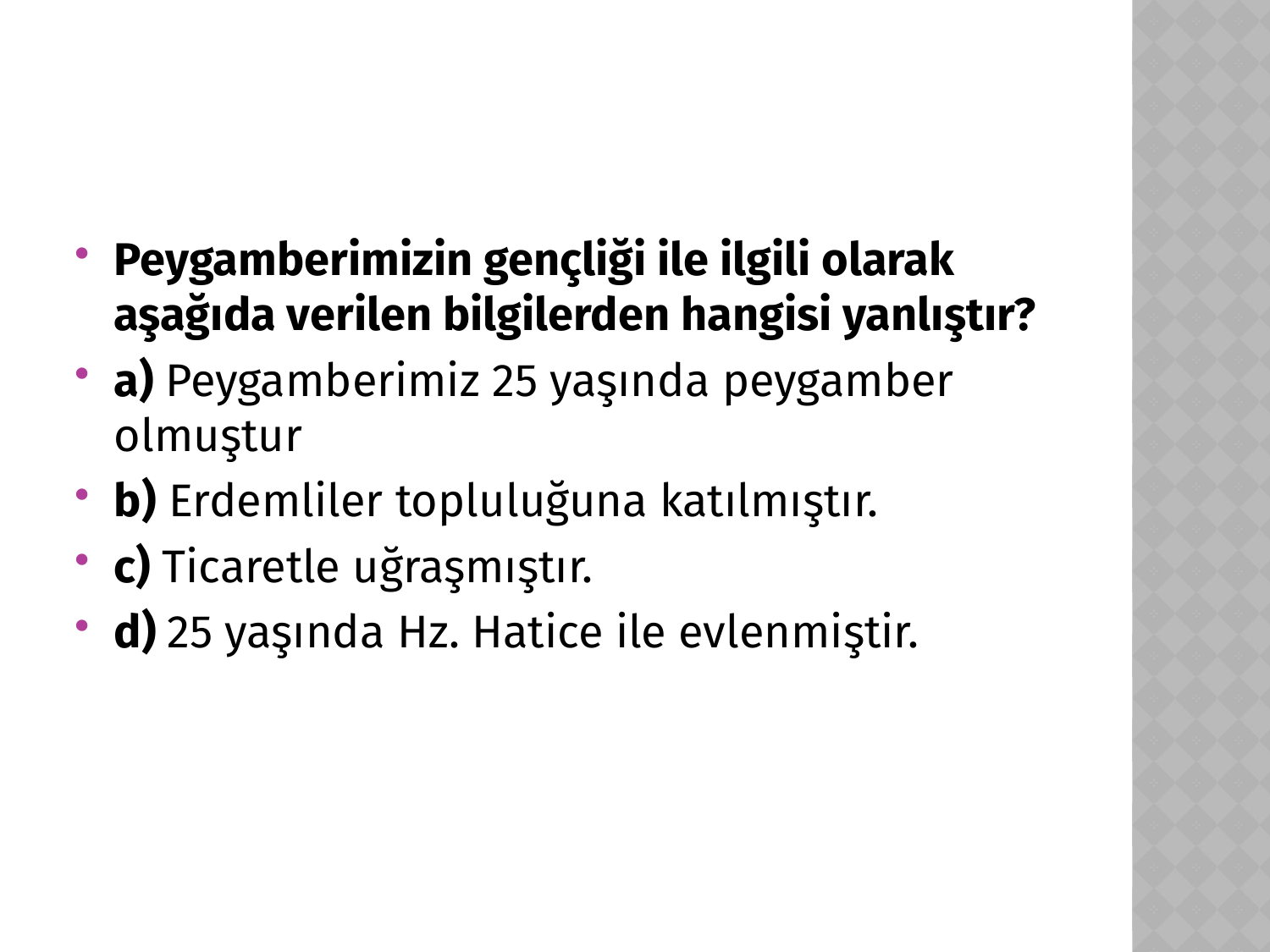

#
Peygamberimizin gençliği ile ilgili olarak aşağıda verilen bilgilerden hangisi yanlıştır?
a) Peygamberimiz 25 yaşında peygamber olmuştur
b) Erdemliler topluluğuna katılmıştır.
c) Ticaretle uğraşmıştır.
d) 25 yaşında Hz. Hatice ile evlenmiştir.